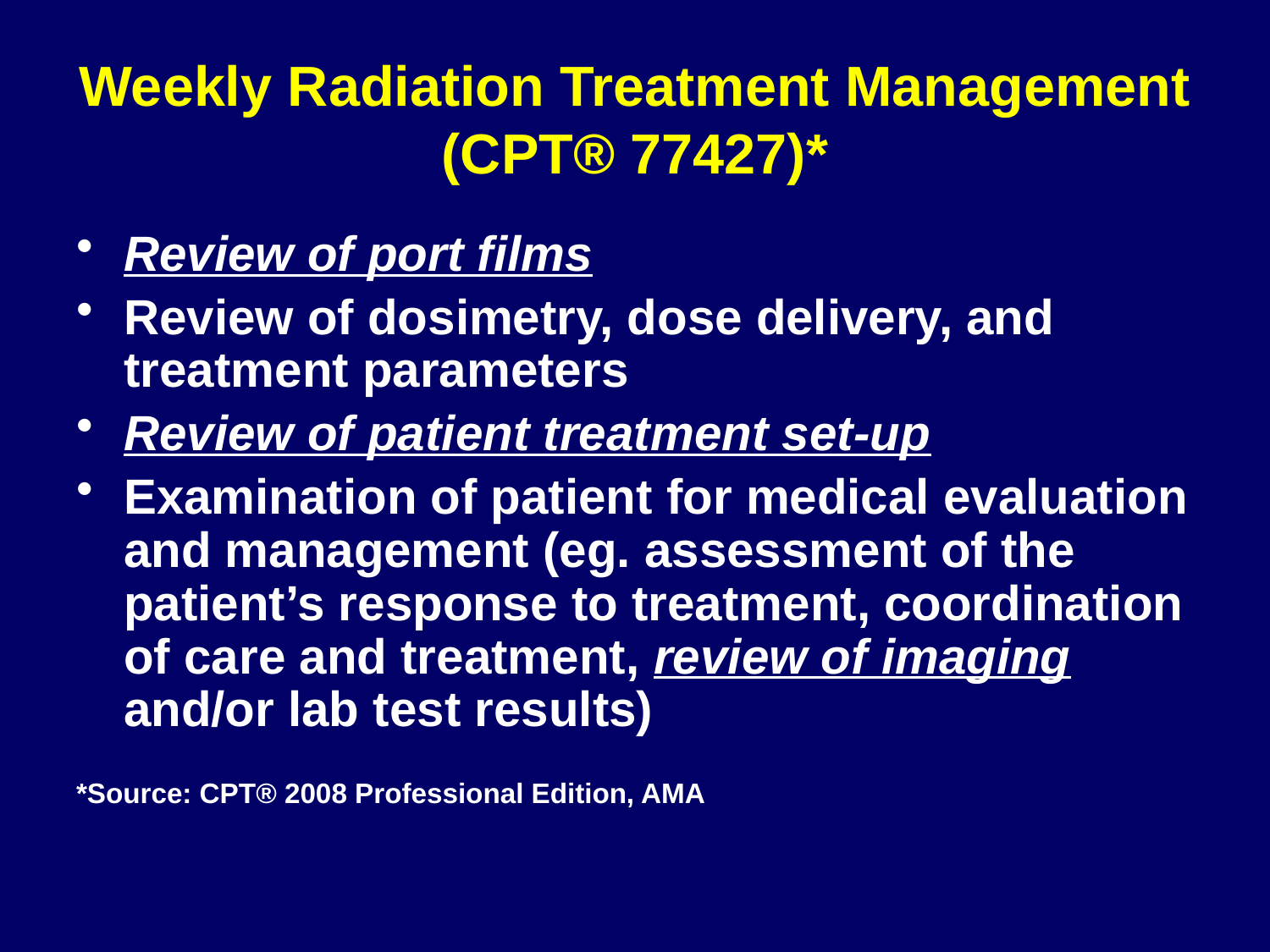

# Weekly Radiation Treatment Management (CPT® 77427)*
Review of port films
Review of dosimetry, dose delivery, and treatment parameters
Review of patient treatment set-up
Examination of patient for medical evaluation and management (eg. assessment of the patient’s response to treatment, coordination of care and treatment, review of imaging and/or lab test results)

*Source: CPT® 2008 Professional Edition, AMA